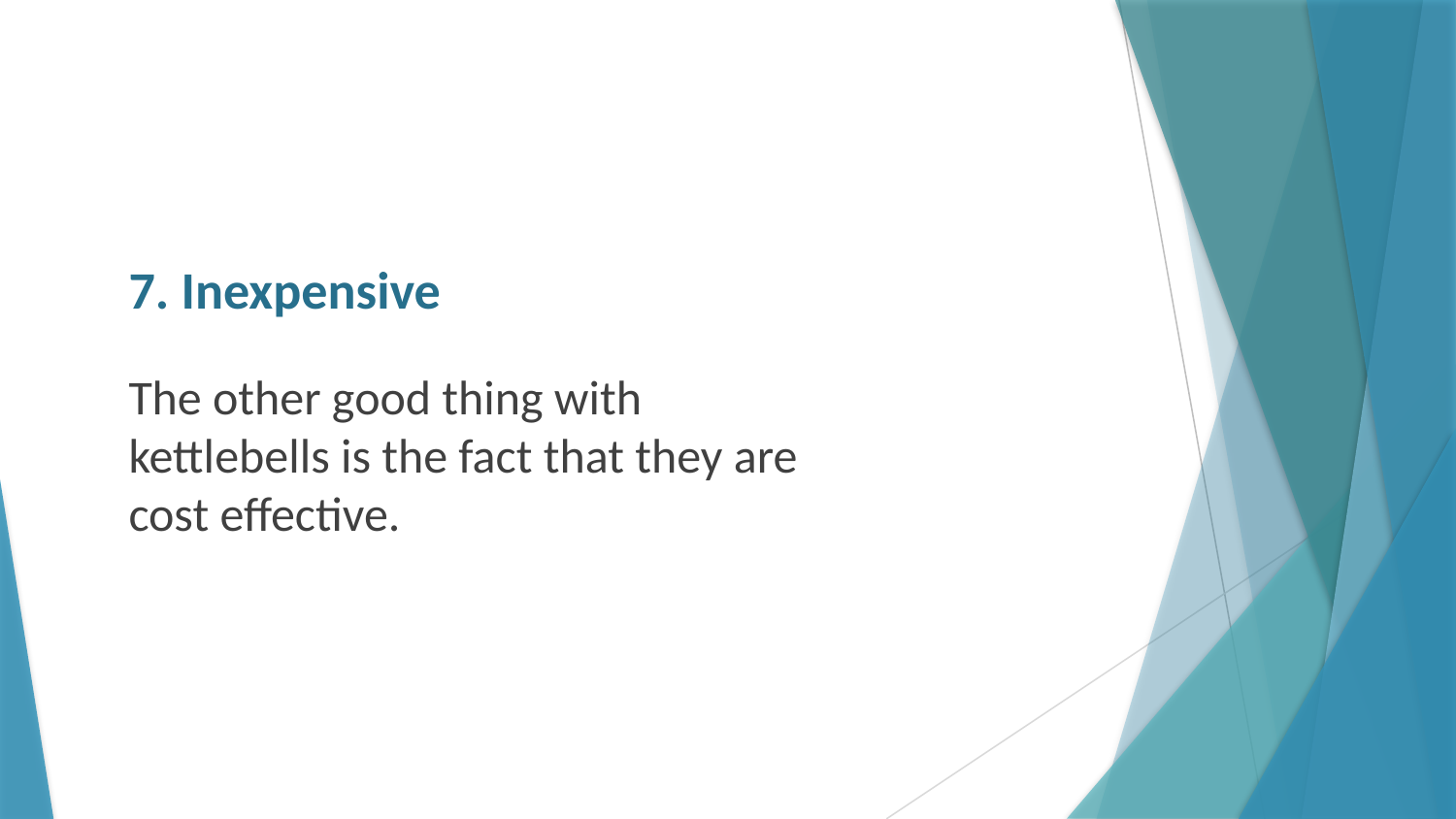

# 7. Inexpensive
The other good thing with kettlebells is the fact that they are cost effective.